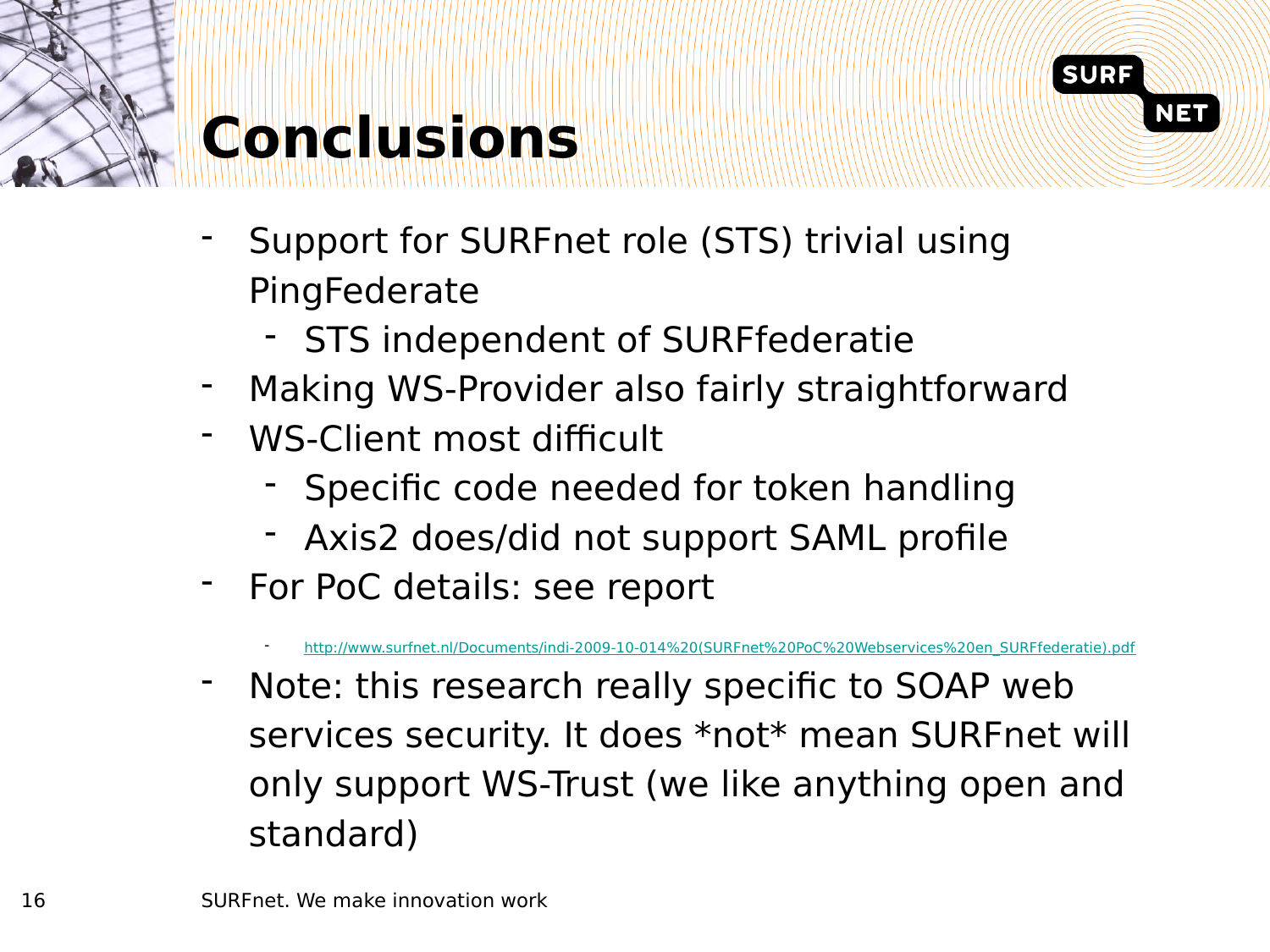

# Conclusions
Support for SURFnet role (STS) trivial using PingFederate
STS independent of SURFfederatie
Making WS-Provider also fairly straightforward
WS-Client most difficult
Specific code needed for token handling
Axis2 does/did not support SAML profile
For PoC details: see report
http://www.surfnet.nl/Documents/indi-2009-10-014%20(SURFnet%20PoC%20Webservices%20en_SURFfederatie).pdf
Note: this research really specific to SOAP web services security. It does *not* mean SURFnet will only support WS-Trust (we like anything open and standard)
16
SURFnet. We make innovation work